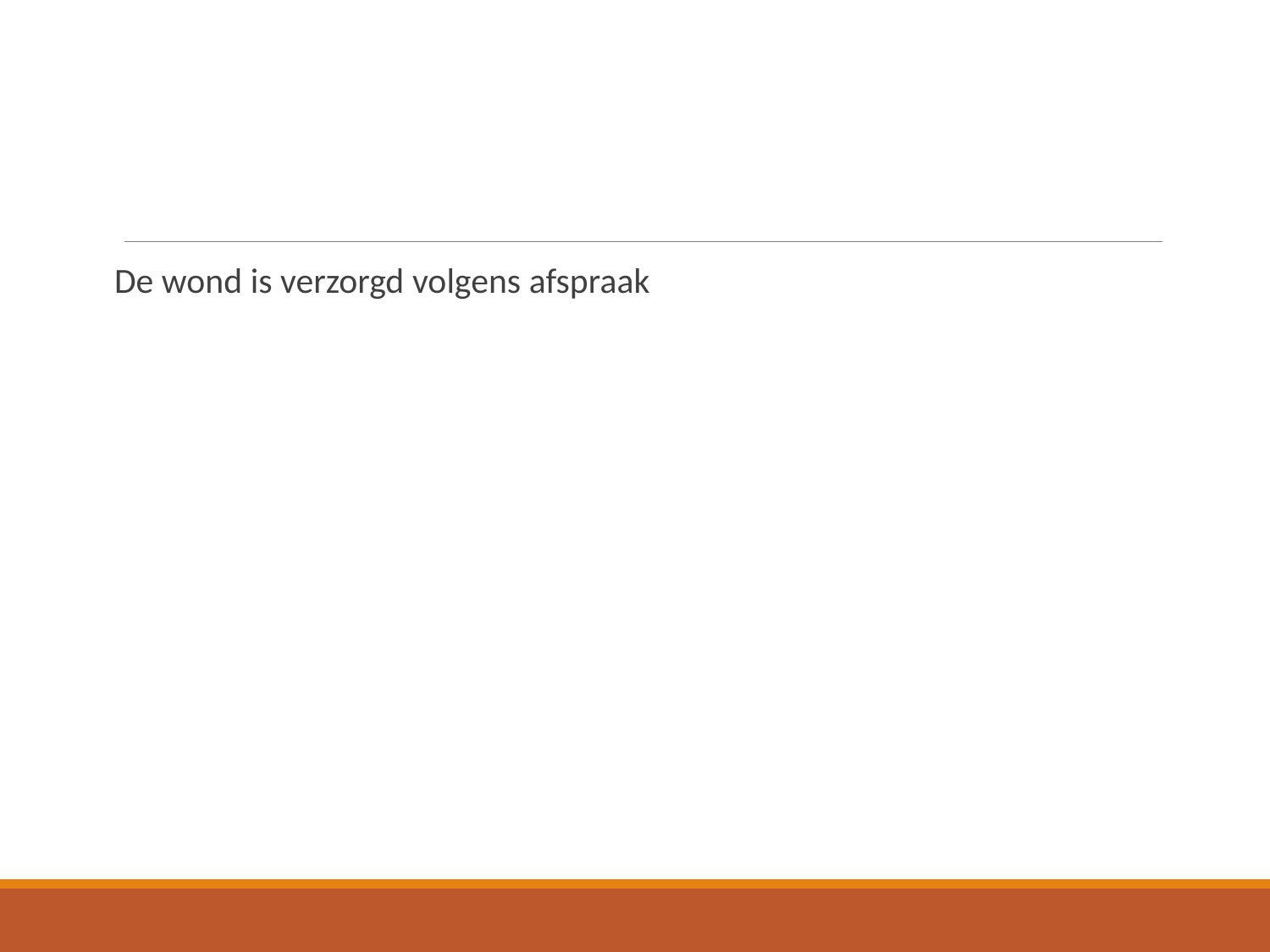

#
De wond is verzorgd volgens afspraak